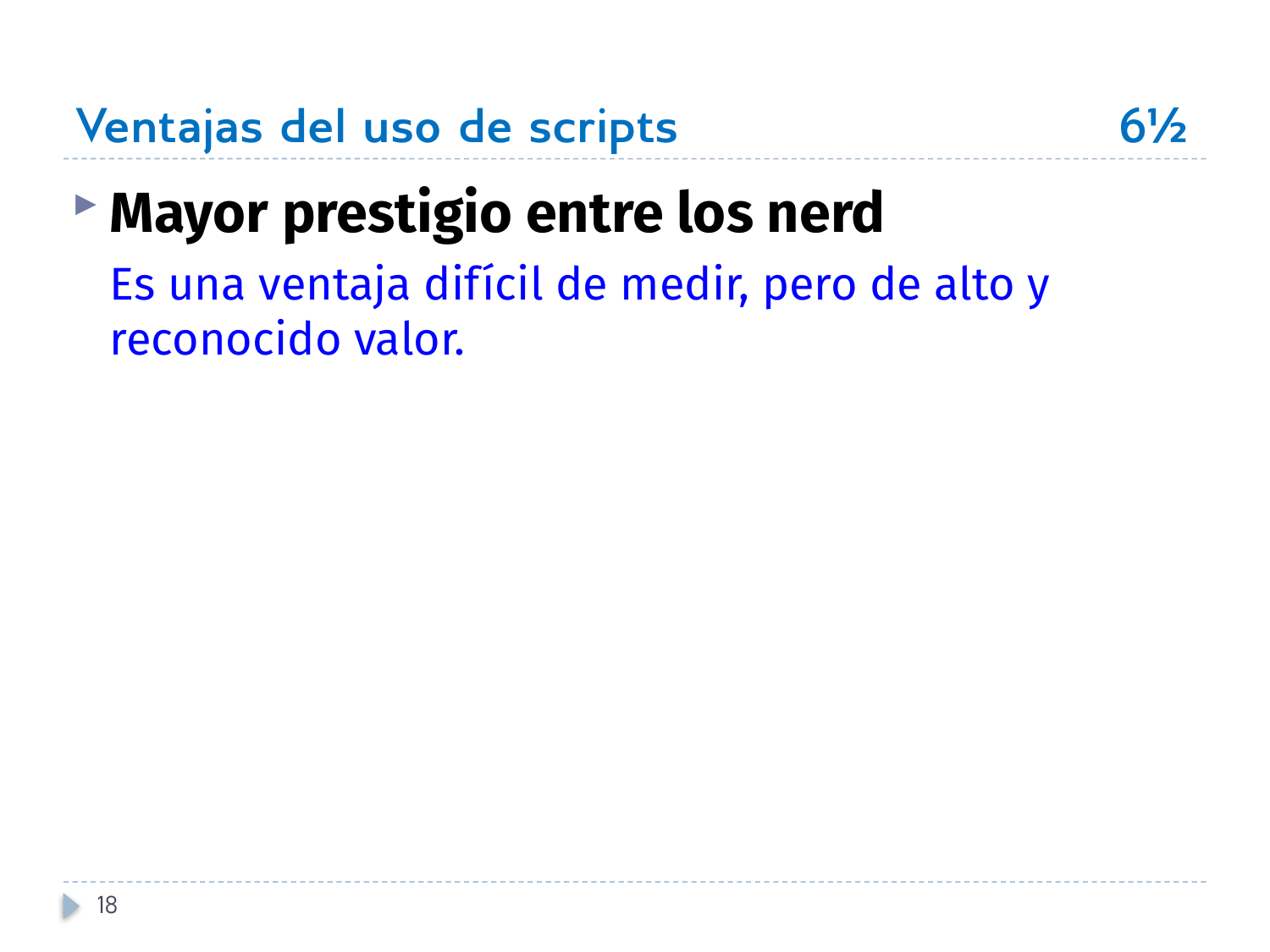

# Ventajas del uso de scripts	6½
Mayor prestigio entre los nerd
	Es una ventaja difícil de medir, pero de alto y reconocido valor.

18